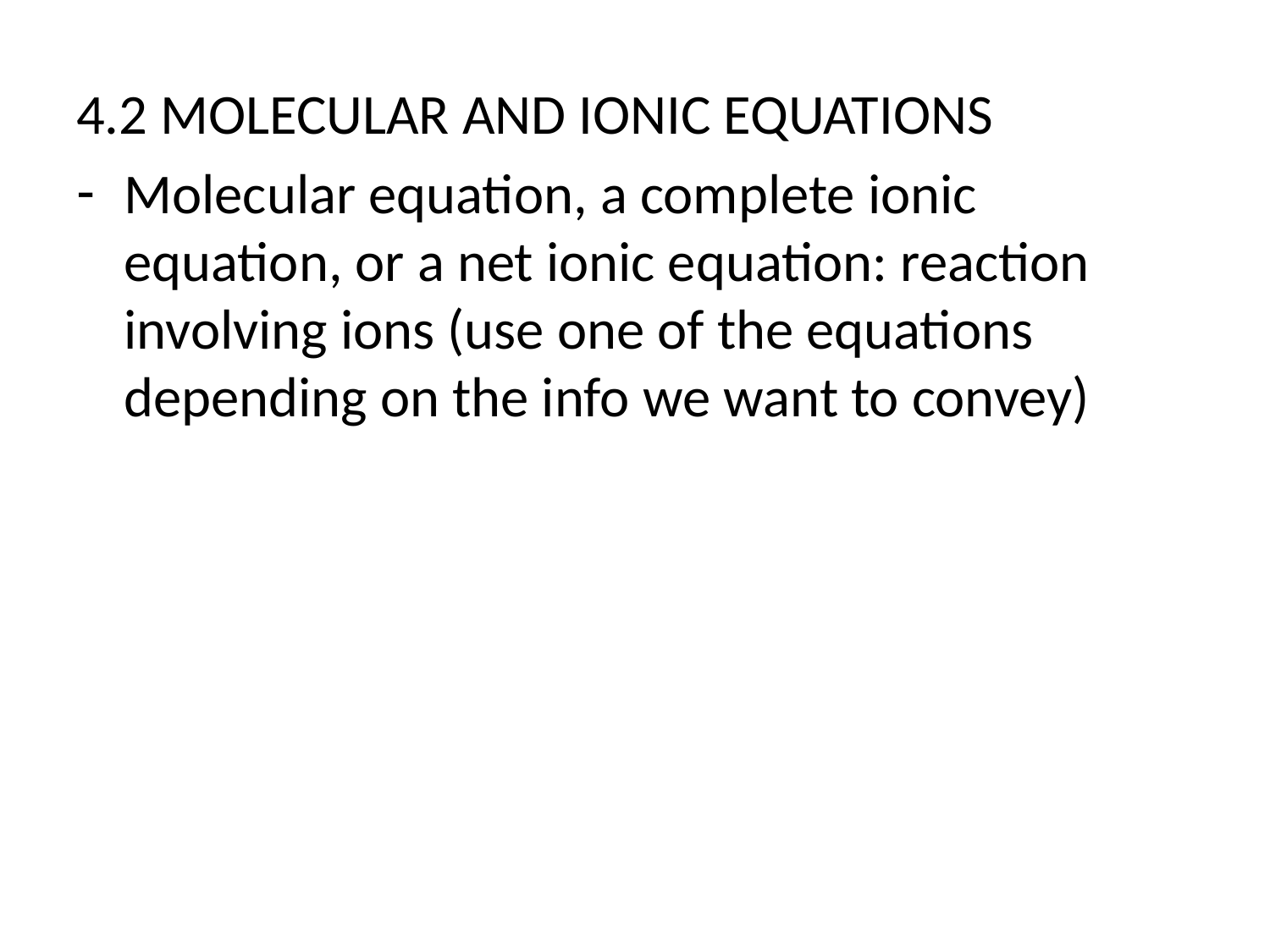

4.2 MOLECULAR AND IONIC EQUATIONS
Molecular equation, a complete ionic equation, or a net ionic equation: reaction involving ions (use one of the equations depending on the info we want to convey)